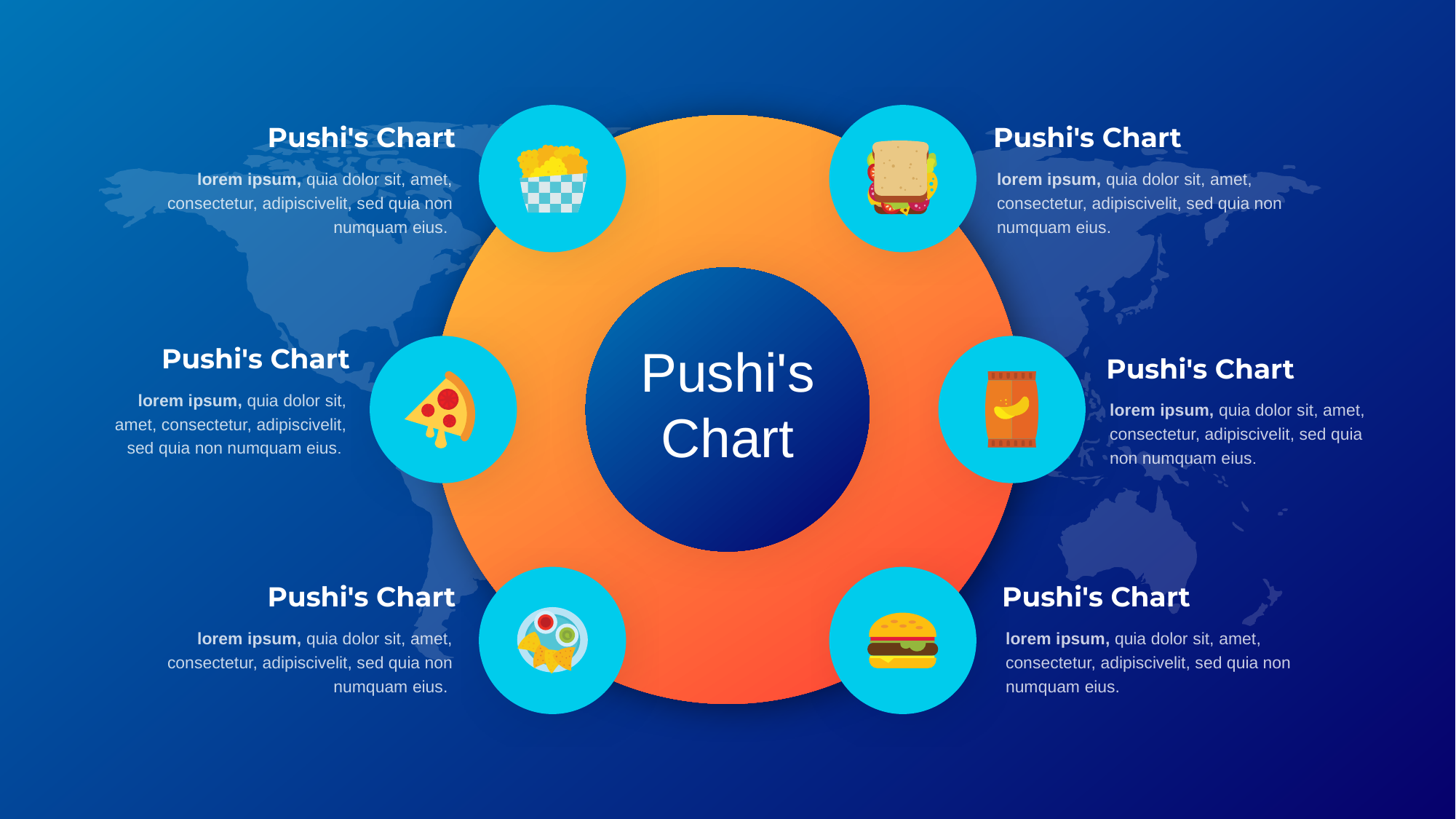

Pushi's Chart

Pushi's Chart

lorem ipsum, quia dolor sit, amet, consectetur, adipiscivelit, sed quia non numquam eius.
lorem ipsum, quia dolor sit, amet, consectetur, adipiscivelit, sed quia non numquam eius.

Pushi's Chart

Pushi's Chart
Pushi's Chart
lorem ipsum, quia dolor sit, amet, consectetur, adipiscivelit, sed quia non numquam eius.
lorem ipsum, quia dolor sit, amet, consectetur, adipiscivelit, sed quia non numquam eius.

Pushi's Chart
Pushi's Chart
lorem ipsum, quia dolor sit, amet, consectetur, adipiscivelit, sed quia non numquam eius.
lorem ipsum, quia dolor sit, amet, consectetur, adipiscivelit, sed quia non numquam eius.